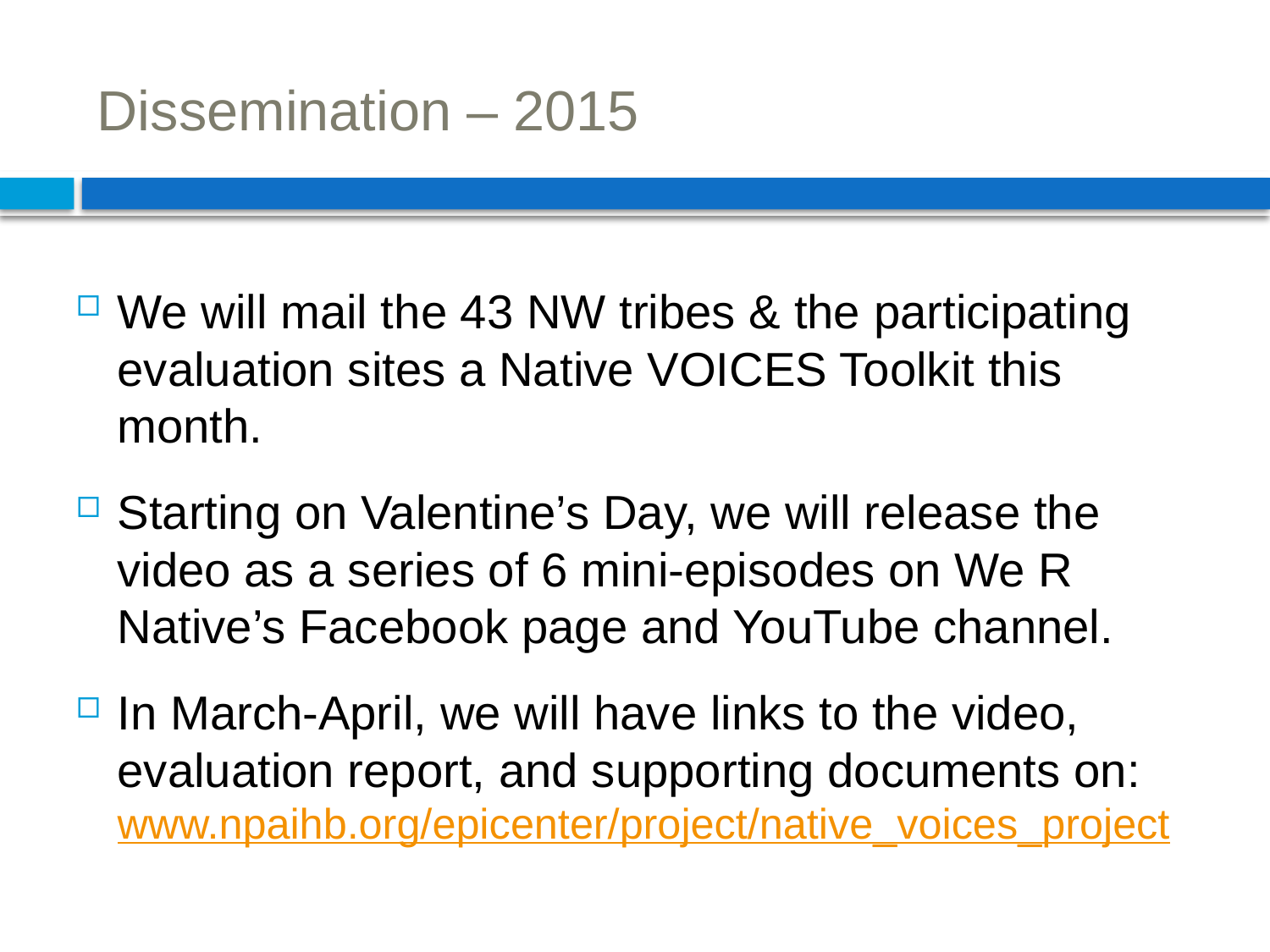

# Dissemination – 2015
We will mail the 43 NW tribes & the participating evaluation sites a Native VOICES Toolkit this month.
Starting on Valentine’s Day, we will release the video as a series of 6 mini-episodes on We R Native’s Facebook page and YouTube channel.
In March-April, we will have links to the video, evaluation report, and supporting documents on: www.npaihb.org/epicenter/project/native_voices_project